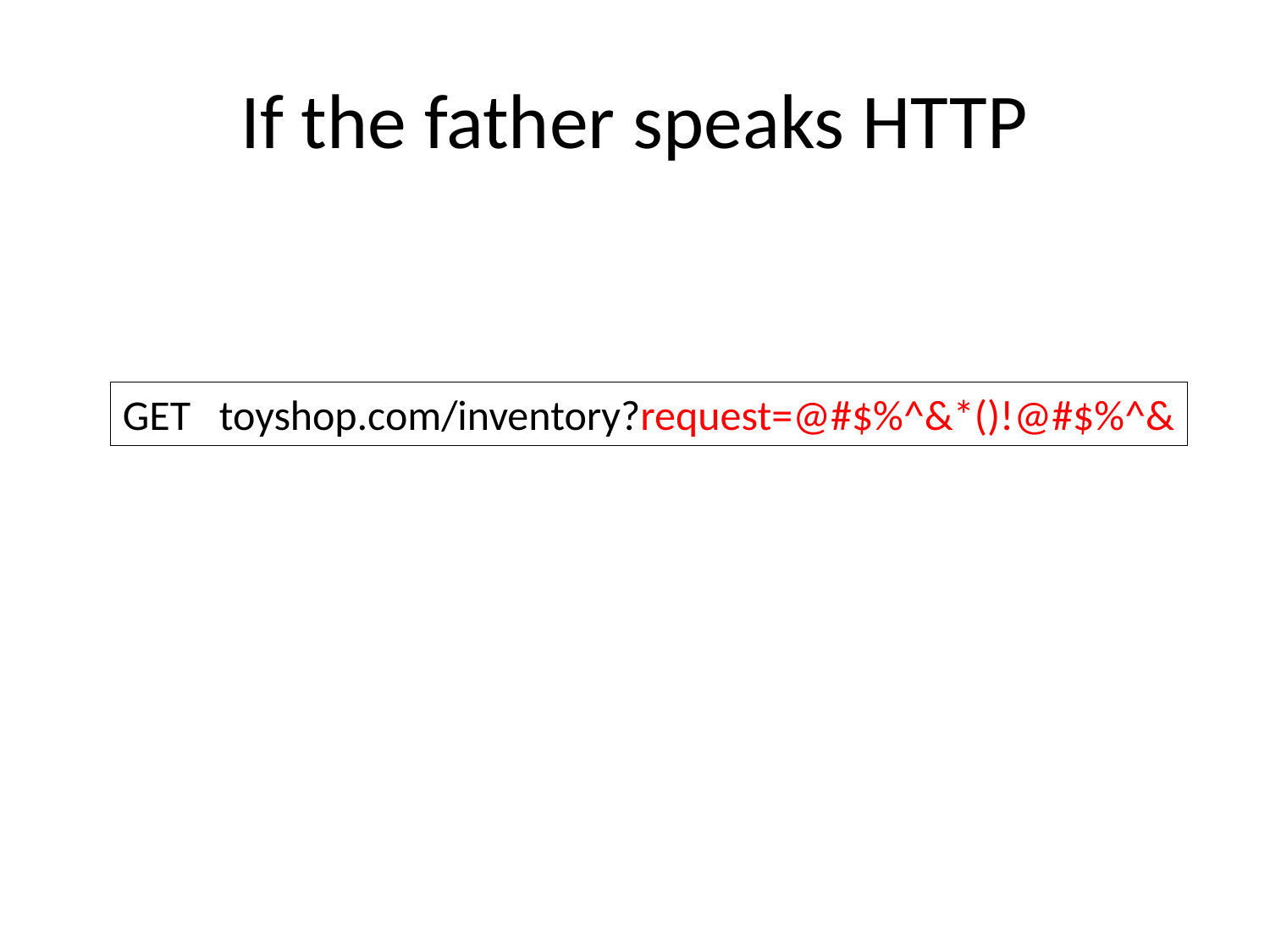

# If the father speaks HTTP
GET   toyshop.com/inventory?request=@#$%^&*()!@#$%^&